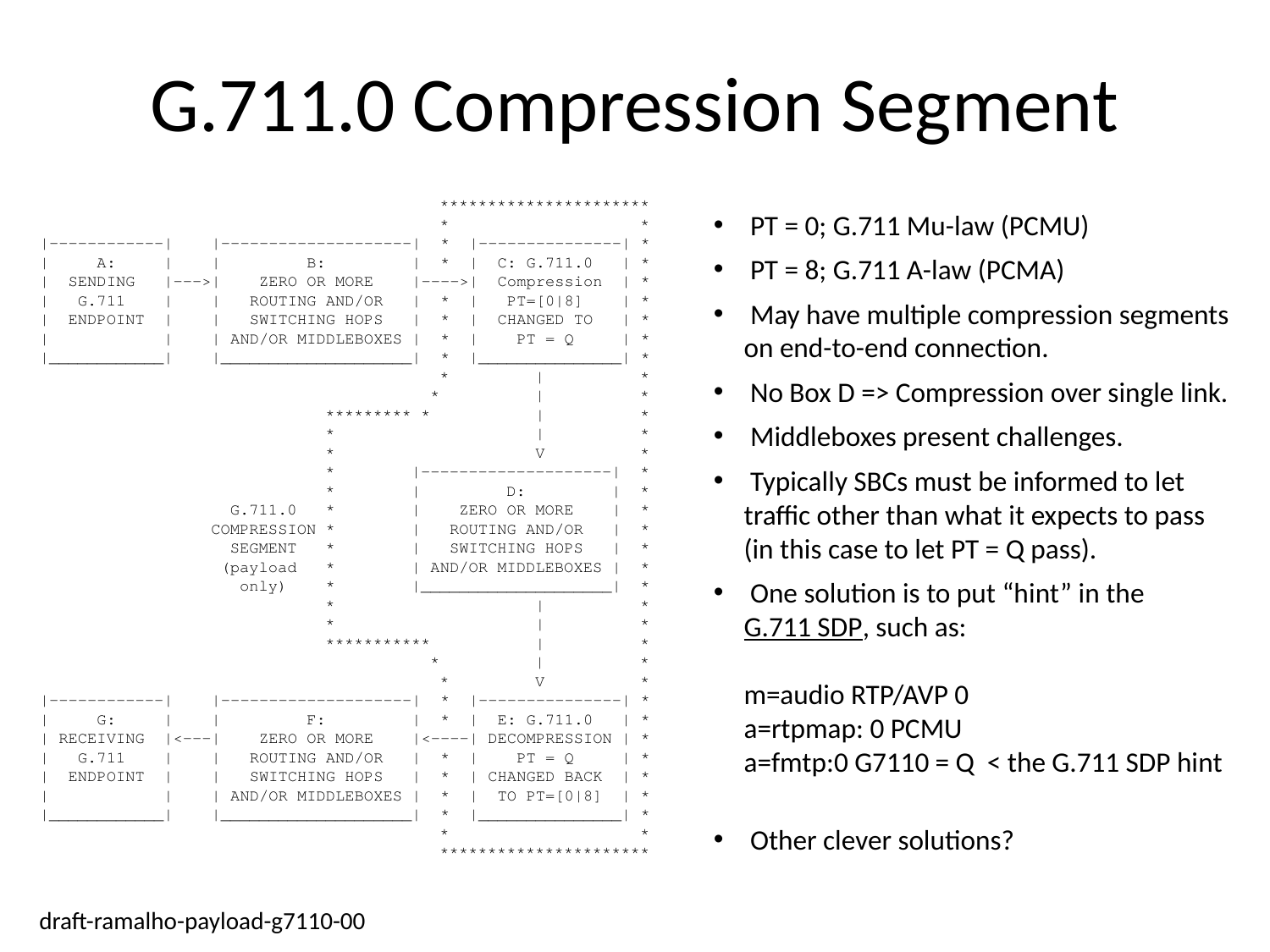

# G.711.0 Compression Segment

                                                **********************
                                                *                    *
      |------------|    |--------------------|  *  |---------------| *
      |     A:     |    |         B:         |  *  |  C: G.711.0   | *
      |  SENDING   |--->|    ZERO OR MORE    |---->|  Compression  | *
      |   G.711    |    |   ROUTING AND/OR   |  *  |   PT=[0|8]    | *
      |  ENDPOINT  |    |   SWITCHING HOPS   |  *  |  CHANGED TO   | *
      |            |    | AND/OR MIDDLEBOXES |  *  |    PT = Q     | *
      |____________|    |____________________|  *  |_______________| *
                                                *         |          *
                                               *          |          *
                                    ********* *           |          *
                                    *                     |          *
                                    *                     V          *
                                    *        |--------------------|  *
                                    *        |         D:         |  *
                          G.711.0   *        |    ZERO OR MORE    |  *
                        COMPRESSION *        |   ROUTING AND/OR   |  *
                          SEGMENT   *        |   SWITCHING HOPS   |  *
                         (payload   *        | AND/OR MIDDLEBOXES |  *
                           only)    *        |____________________|  *
                                    *                     |          *
                                    *                     |          *
                                    ***********           |          *
                                               *          |          *
                                                *         V          *
      |------------|    |--------------------|  *  |---------------| *
      |     G:     |    |         F:         |  *  |  E: G.711.0   | *
      | RECEIVING  |<---|    ZERO OR MORE    |<----| DECOMPRESSION | *
      |   G.711    |    |   ROUTING AND/OR   |  *  |    PT = Q     | *
      |  ENDPOINT  |    |   SWITCHING HOPS   |  *  | CHANGED BACK  | *
      |            |    | AND/OR MIDDLEBOXES |  *  |  TO PT=[0|8]  | *
      |____________|    |____________________|  *  |_______________| *
                                                *                    *
                                                **********************
 PT = 0; G.711 Mu-law (PCMU)
 PT = 8; G.711 A-law (PCMA)
 May have multiple compression segments
on end-to-end connection.
 No Box D => Compression over single link.
 Middleboxes present challenges.
 Typically SBCs must be informed to let
traffic other than what it expects to pass
(in this case to let PT = Q pass).
 One solution is to put “hint” in the
G.711 SDP, such as:
m=audio RTP/AVP 0
a=rtpmap: 0 PCMU
a=fmtp:0 G7110 = Q  < the G.711 SDP hint
 Other clever solutions?
draft-ramalho-payload-g7110-00